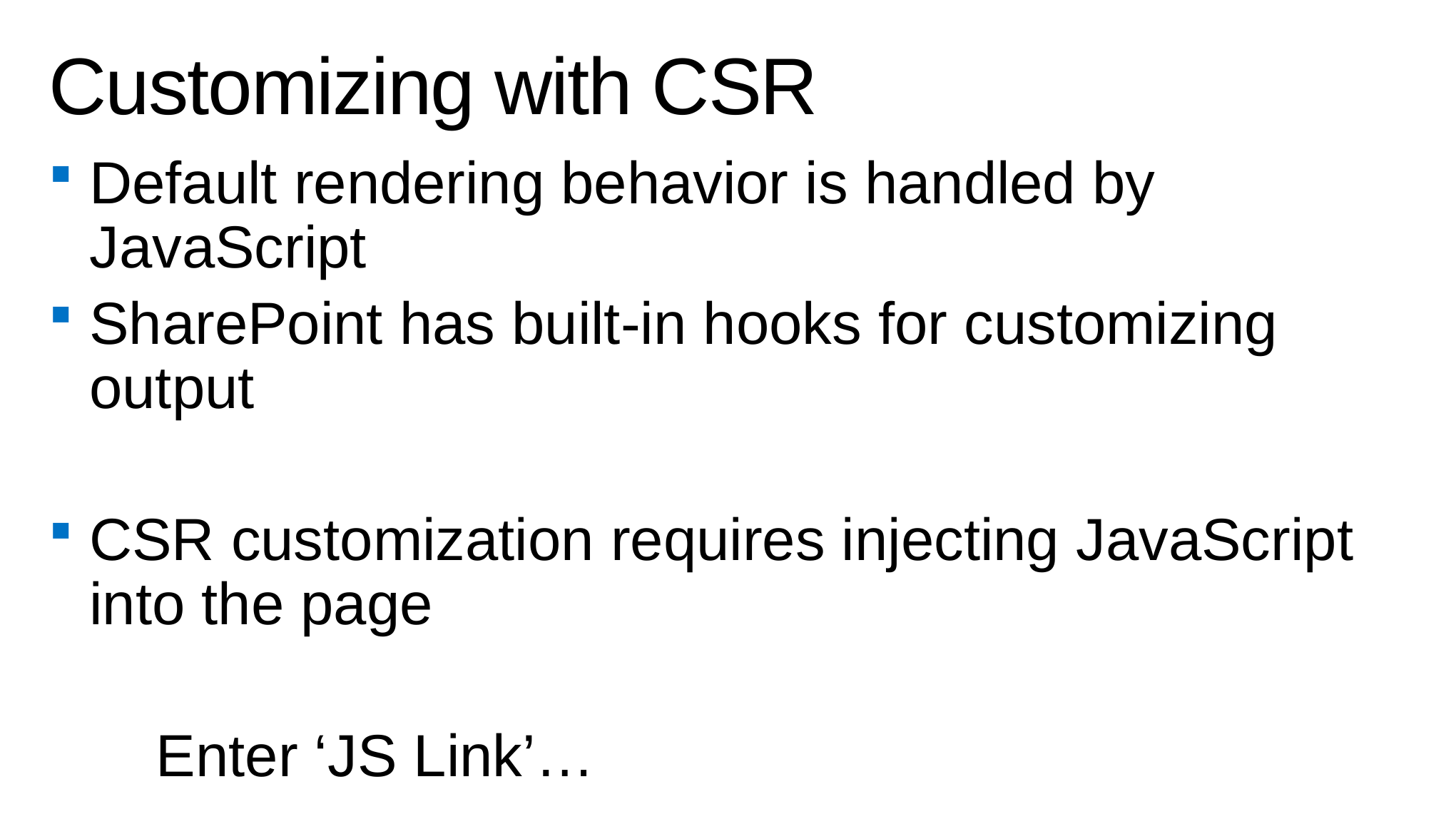

# Customizing with CSR
Default rendering behavior is handled by JavaScript
SharePoint has built-in hooks for customizing output

CSR customization requires injecting JavaScript into the page

	Enter ‘JS Link’…